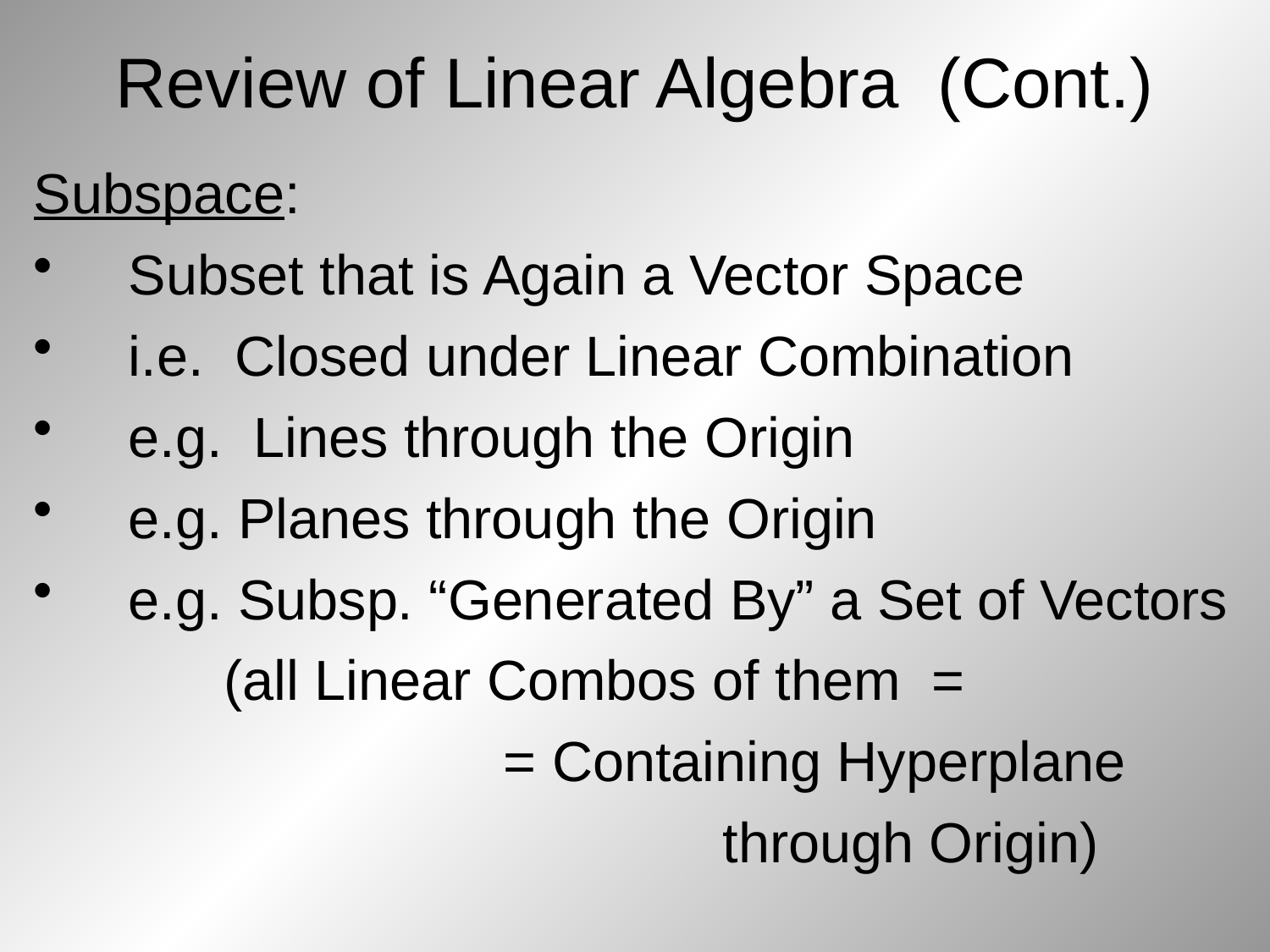

# Review of Linear Algebra  (Cont.)
Subspace:
  Subset that is Again a Vector Space
  i.e.  Closed under Linear Combination
  e.g.  Lines through the Origin
  e.g. Planes through the Origin
  e.g. Subsp. “Generated By” a Set of Vectors	(all Linear Combos of them  =
                              = Containing Hyperplane
                                            through Origin)